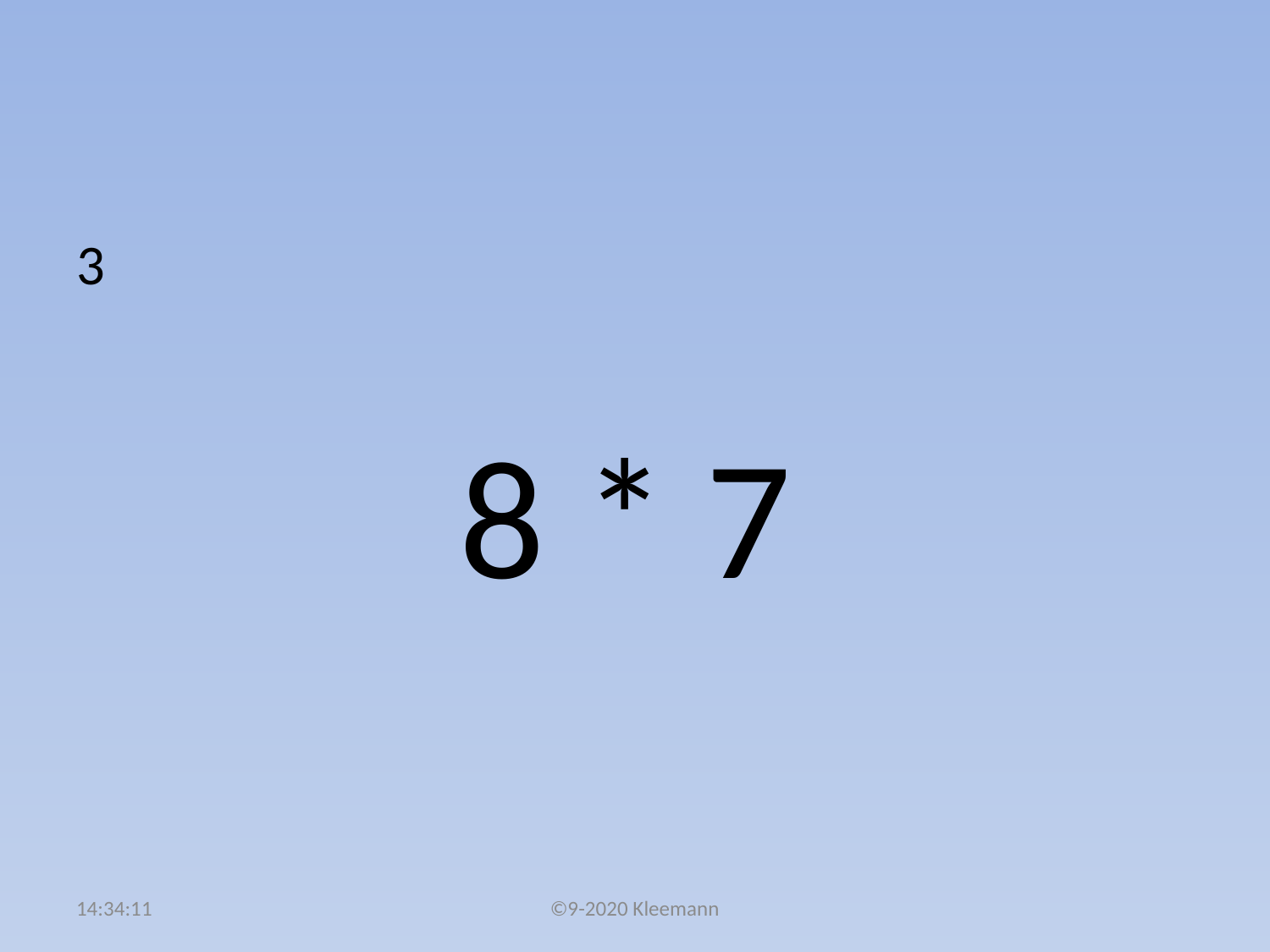

#
3

          8 * 7
14:34:11
©9-2020 Kleemann